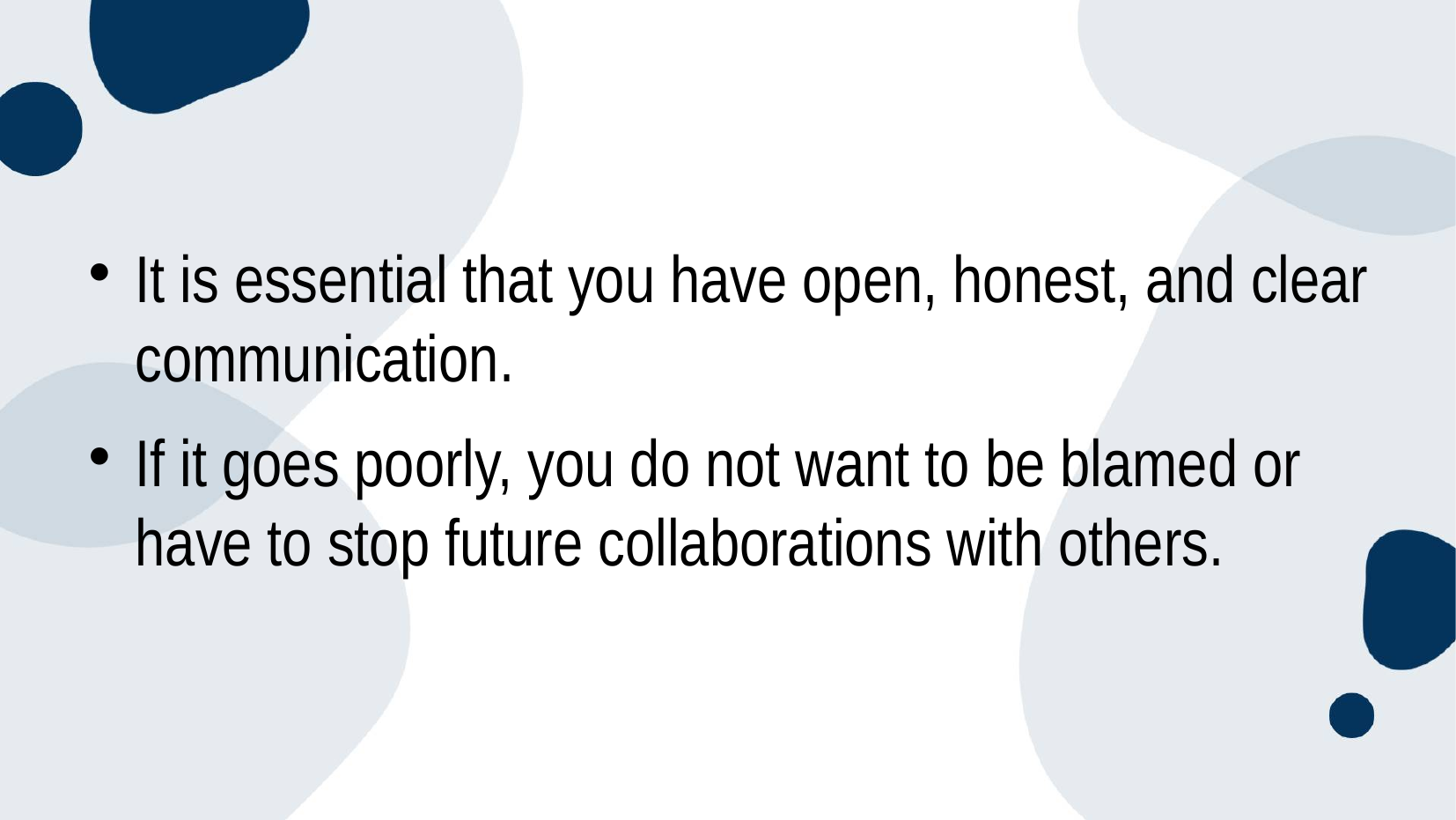

It is essential that you have open, honest, and clear communication.
If it goes poorly, you do not want to be blamed or have to stop future collaborations with others.